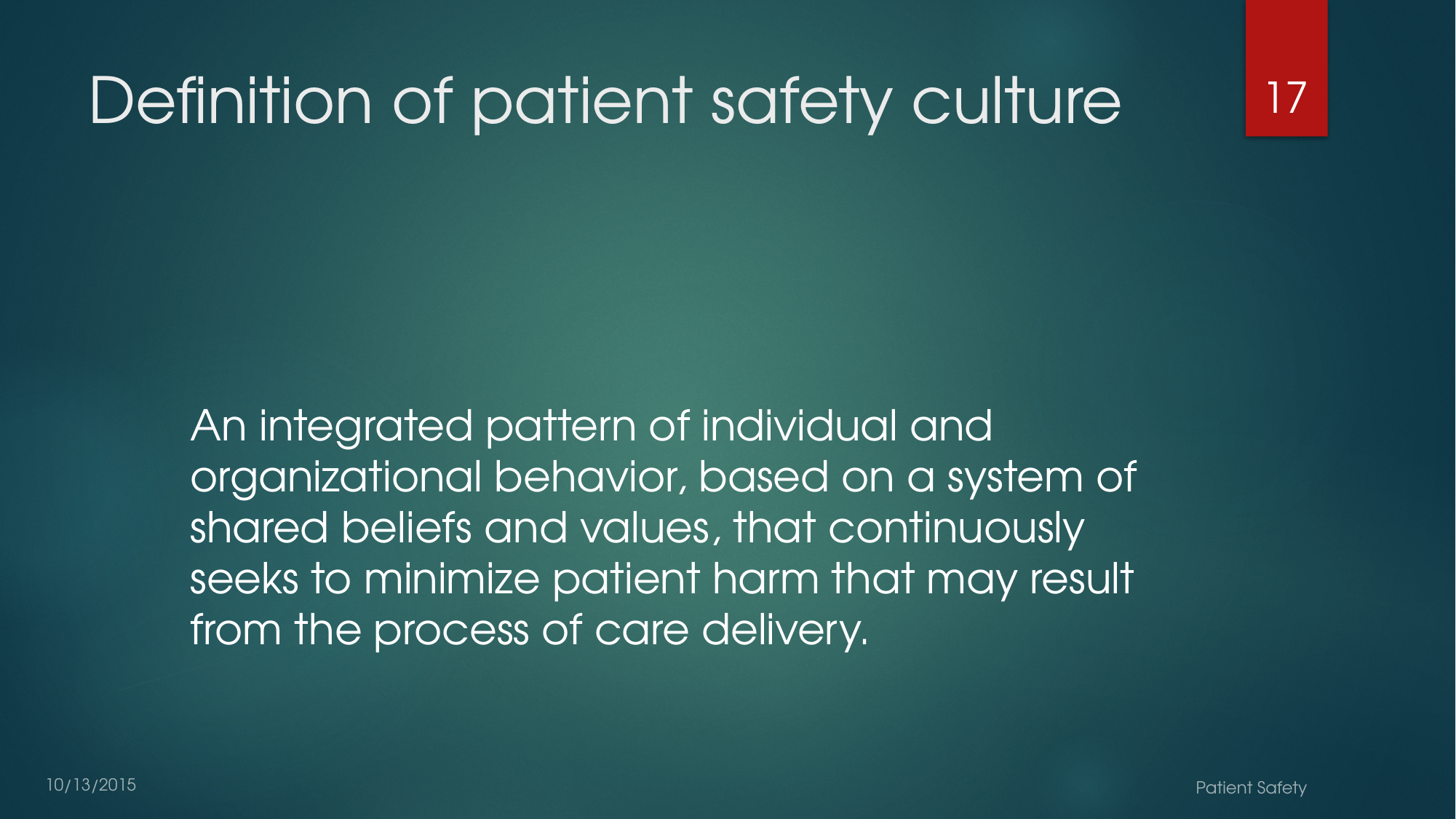

17
# Definition of patient safety culture

An integrated pattern of individual and organizational behavior, based on a system of shared beliefs and values, that continuously seeks to minimize patient harm that may result from the process of care delivery.

10/13/2015
Patient Safety